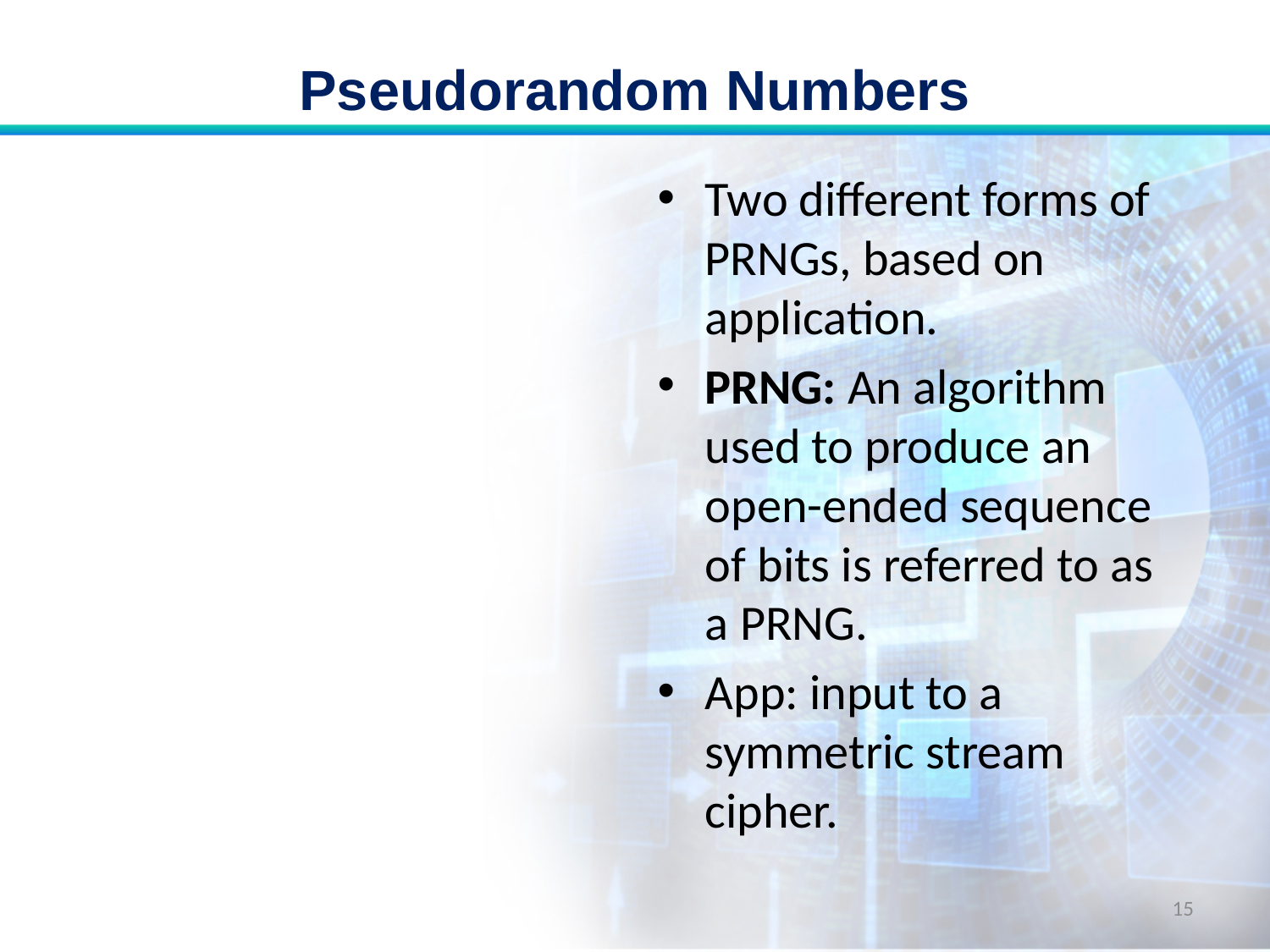

# Pseudorandom Numbers
Two different forms of PRNGs, based on application.
PRNG: An algorithm used to produce an open-ended sequence of bits is referred to as a PRNG.
App: input to a symmetric stream cipher.

15